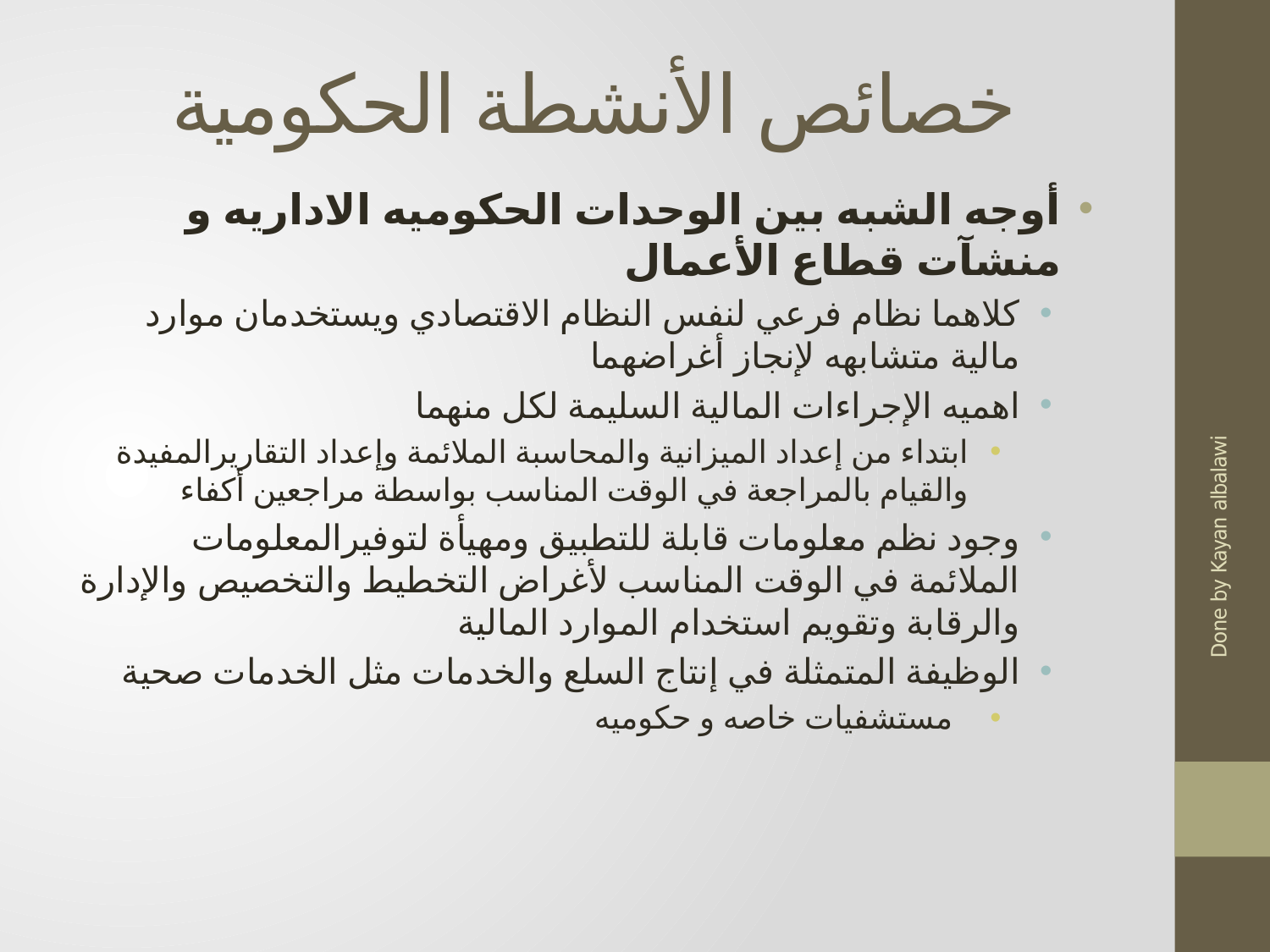

# خصائص الأنشطة الحكومية
أوجه الشبه بين الوحدات الحكوميه الاداريه و منشآت قطاع الأعمال
كلاهما نظام فرعي لنفس النظام الاقتصادي ويستخدمان موارد مالية متشابهه لإنجاز أغراضهما
اهميه الإجراءات المالية السليمة لكل منهما
ابتداء من إعداد الميزانية والمحاسبة الملائمة وإعداد التقاريرالمفيدة والقيام بالمراجعة في الوقت المناسب بواسطة مراجعين أكفاء
وجود نظم معلومات قابلة للتطبيق ومهيأة لتوفيرالمعلومات الملائمة في الوقت المناسب لأغراض التخطيط والتخصيص والإدارة والرقابة وتقويم استخدام الموارد المالية
الوظيفة المتمثلة في إنتاج السلع والخدمات مثل الخدمات صحية
  مستشفيات خاصه و حكوميه

Done by Kayan albalawi